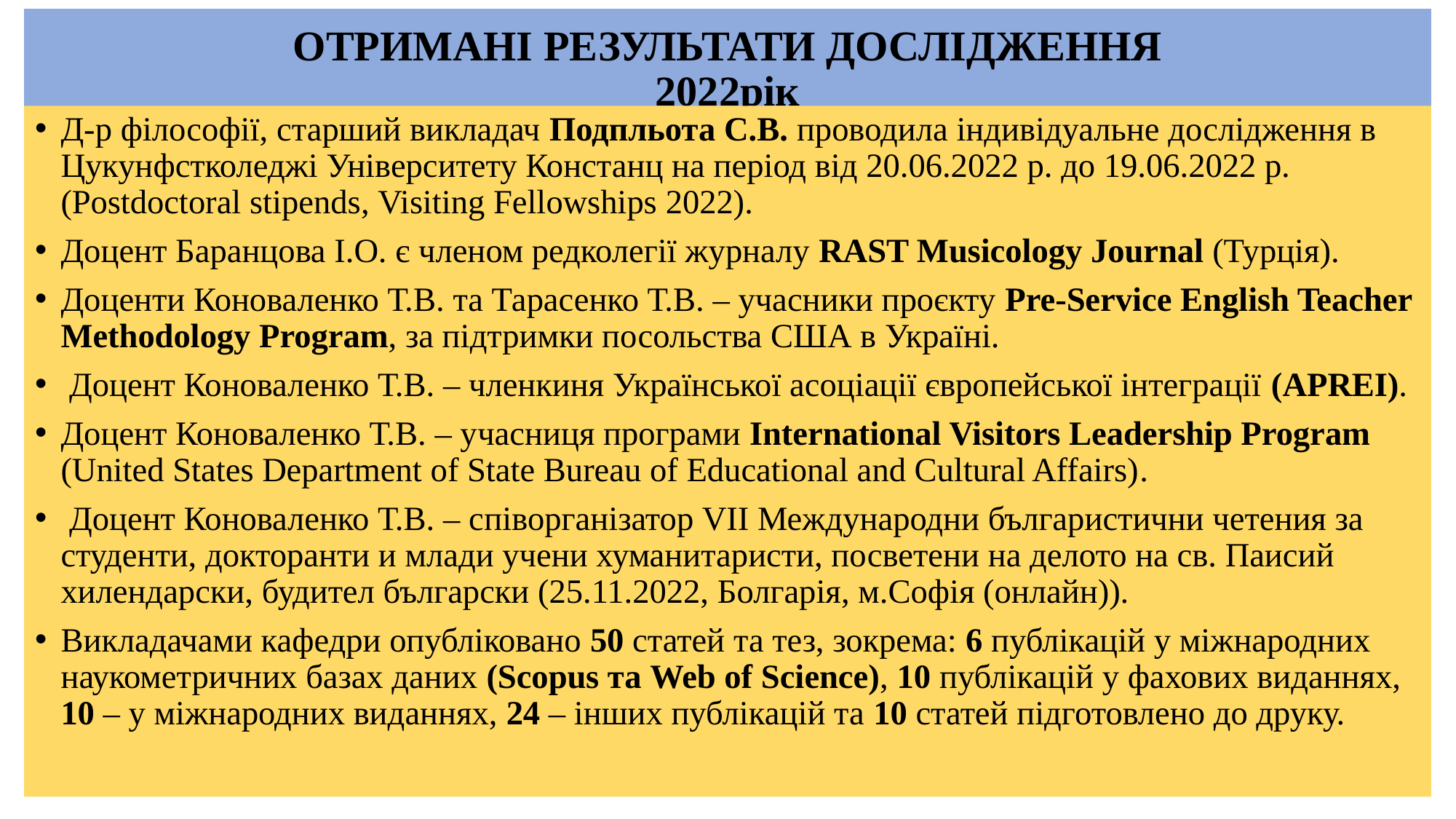

# ОТРИМАНІ РЕЗУЛЬТАТИ ДОСЛІДЖЕННЯ 2022рік
Д-р філософії, старший викладач Подпльота С.В. проводила індивідуальне дослідження в Цукунфстколеджі Університету Констанц на період від 20.06.2022 р. до 19.06.2022 р. (Postdoctoral stipends, Visiting Fellowships 2022).
Доцент Баранцова І.О. є членом редколегії журналу RAST Musicology Journal (Турція).
Доценти Коноваленко Т.В. та Тарасенко Т.В. – учасники проєкту Pre-Service English Teacher Methodology Program, за підтримки посольства США в Україні.
 Доцент Коноваленко Т.В. – членкиня Української асоціації європейської інтеграції (APREI).
Доцент Коноваленко Т.В. – учасниця програми International Visitors Leadership Program (United States Department of State Bureau of Educational and Cultural Affairs).
 Доцент Коноваленко Т.В. – співорганізатор VII Международни българистични четения за студенти, докторанти и млади учени хуманитаристи, посветени на делото на св. Паисий хилендарски, будител български (25.11.2022, Болгарія, м.Софія (онлайн)).
Викладачами кафедри опубліковано 50 статей та тез, зокрема: 6 публікацій у міжнародних наукометричних базах даних (Scopus та Web of Science), 10 публікацій у фахових виданнях, 10 – у міжнародних виданнях, 24 – інших публікацій та 10 статей підготовлено до друку.